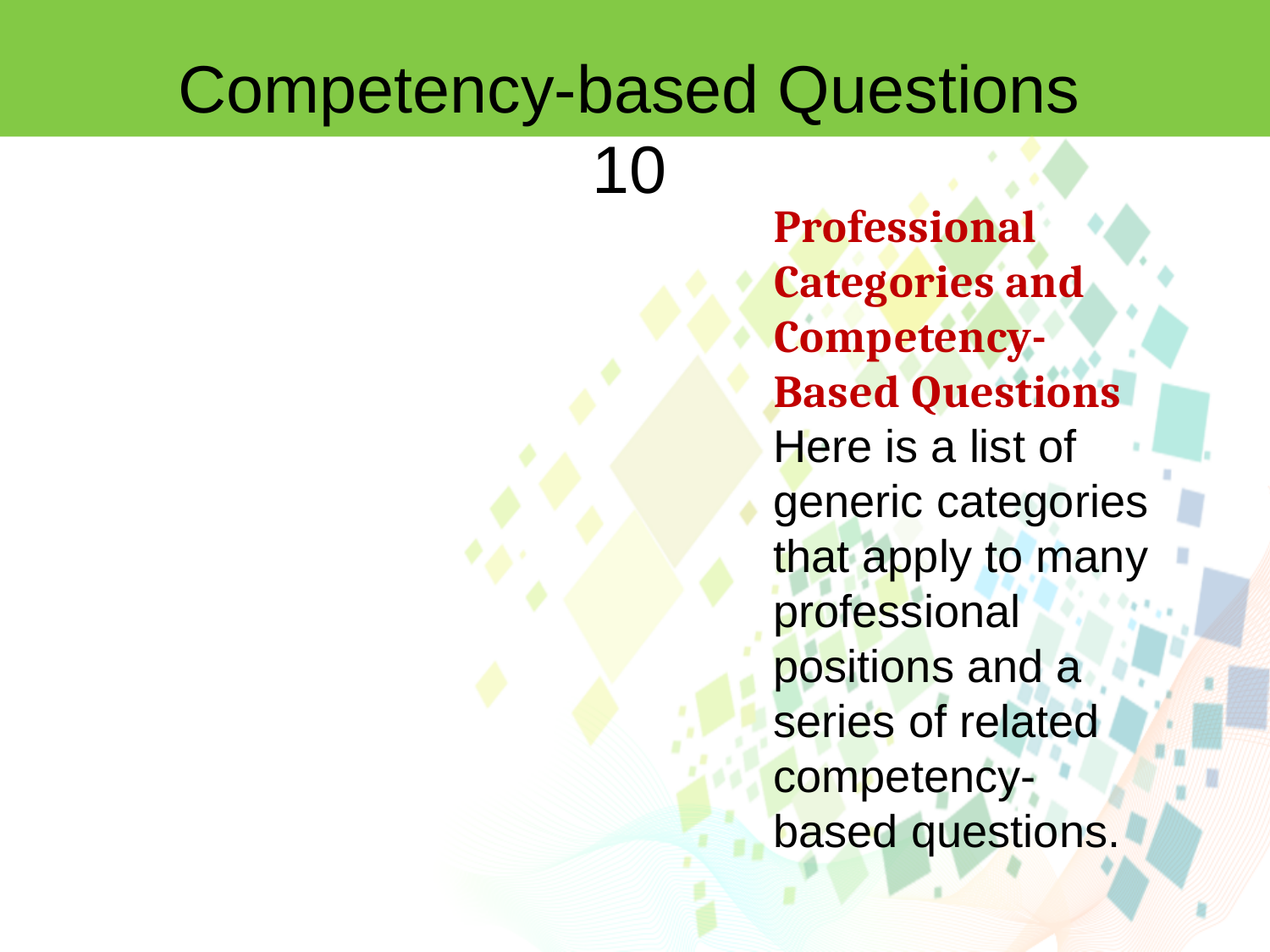

Competency-based Questions 10
Professional Categories and Competency-Based Questions
Here is a list of generic categories that apply to many professional positions and a series of related competency-based questions.